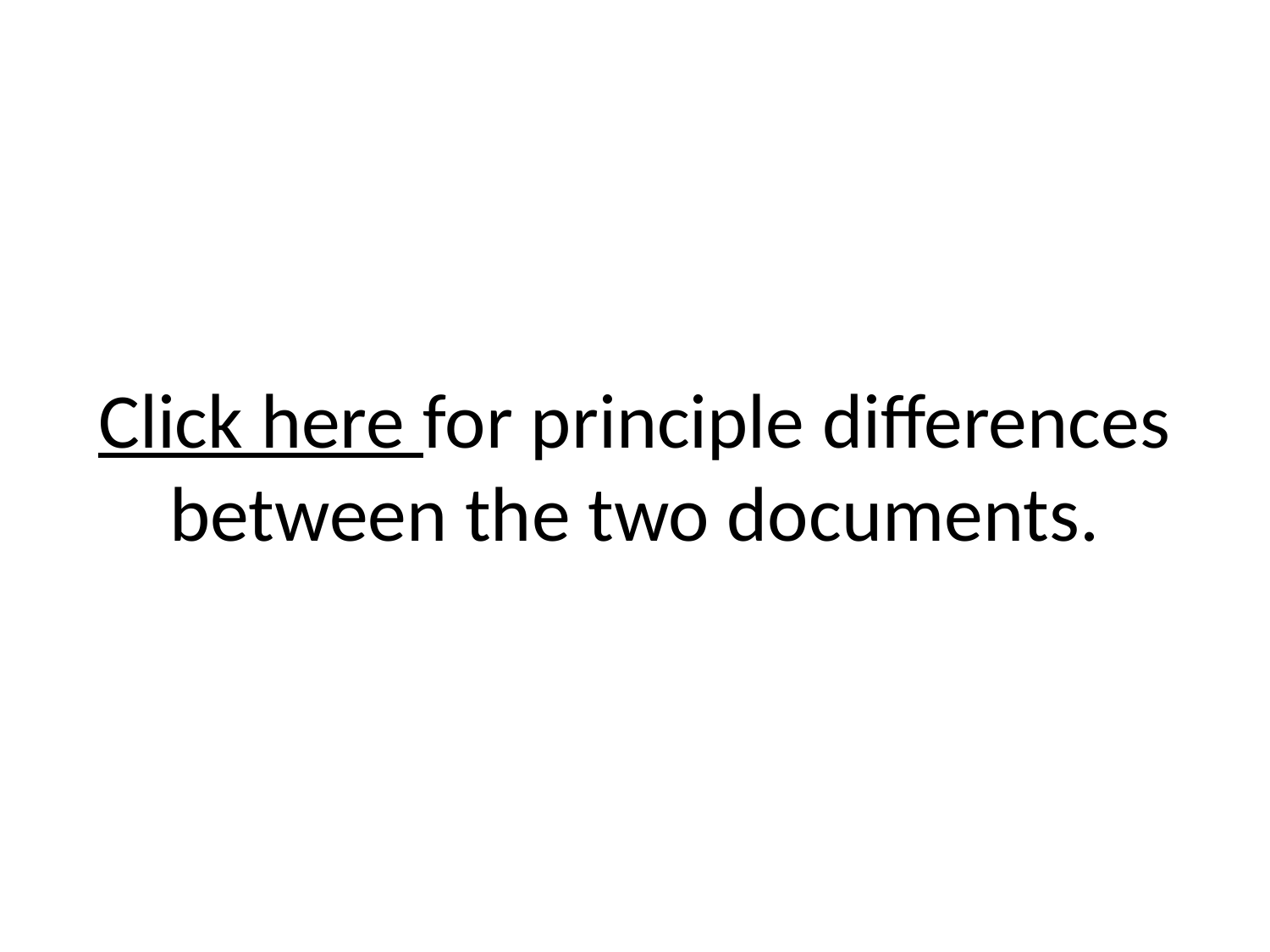

# Click here for principle differences between the two documents.